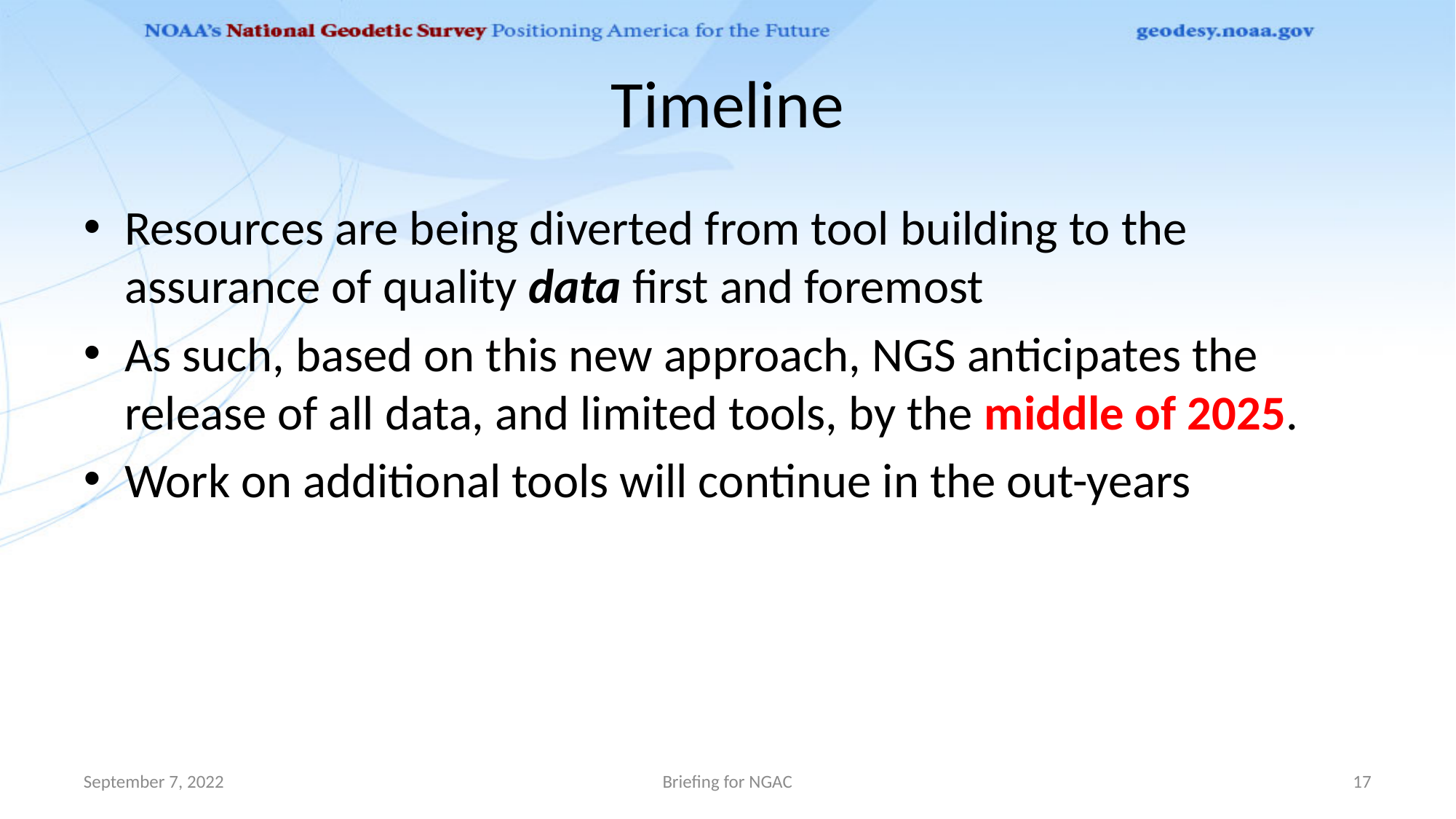

# Timeline
Resources are being diverted from tool building to the assurance of quality data first and foremost
As such, based on this new approach, NGS anticipates the release of all data, and limited tools, by the middle of 2025.
Work on additional tools will continue in the out-years
September 7, 2022
Briefing for NGAC
17